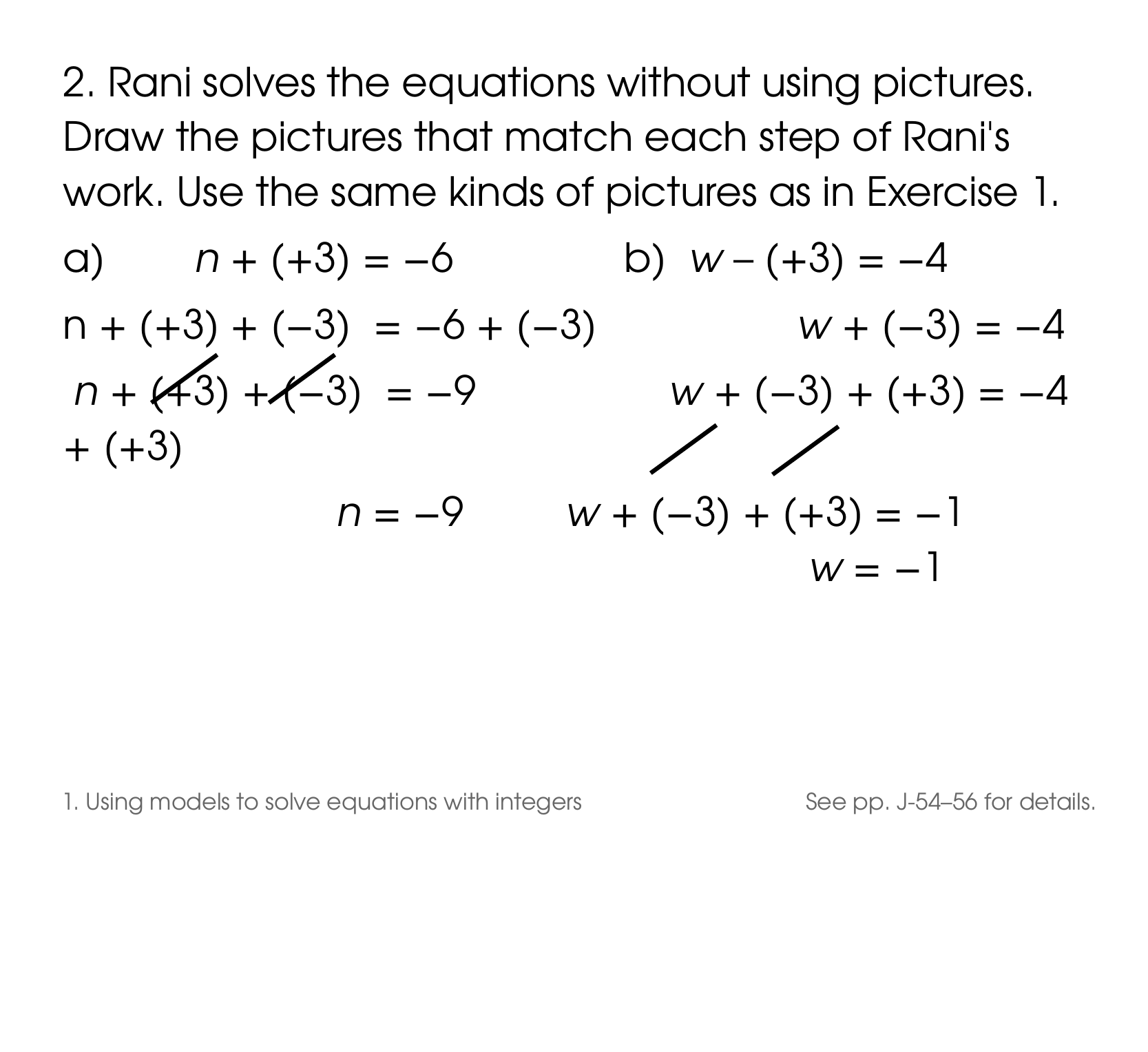

2. Rani solves the equations without using pictures. Draw the pictures that match each step of Rani's work. Use the same kinds of pictures as in Exercise 1.
a)        n + (+3) = −6		    b)  w – (+3) = −4
n + (+3) + (−3)  = −6 + (−3)		 w + (−3) = −4
 n + (+3) + (−3)  = −9	        w + (−3) + (+3) = −4 + (+3)
		      n = −9	        w + (−3) + (+3) = −1								  w = −1

1. Using models to solve equations with integers
See pp. J-54–56 for details.